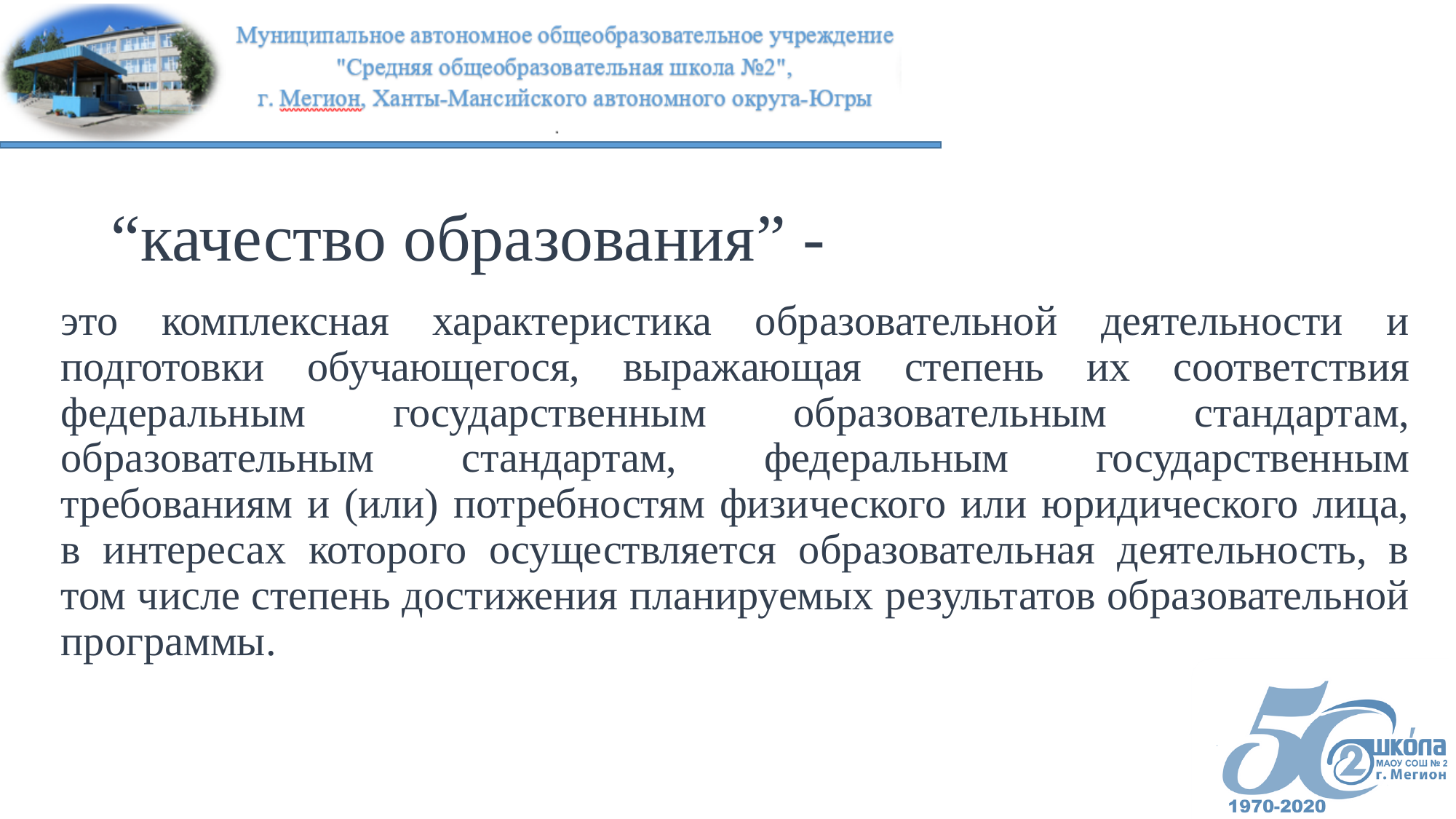

# “качество образования” -
это комплексная характеристика образовательной деятельности и подготовки обучающегося, выражающая степень их соответствия федеральным государственным образовательным стандартам, образовательным стандартам, федеральным государственным требованиям и (или) потребностям физического или юридического лица, в интересах которого осуществляется образовательная деятельность, в том числе степень достижения планируемых результатов образовательной программы.